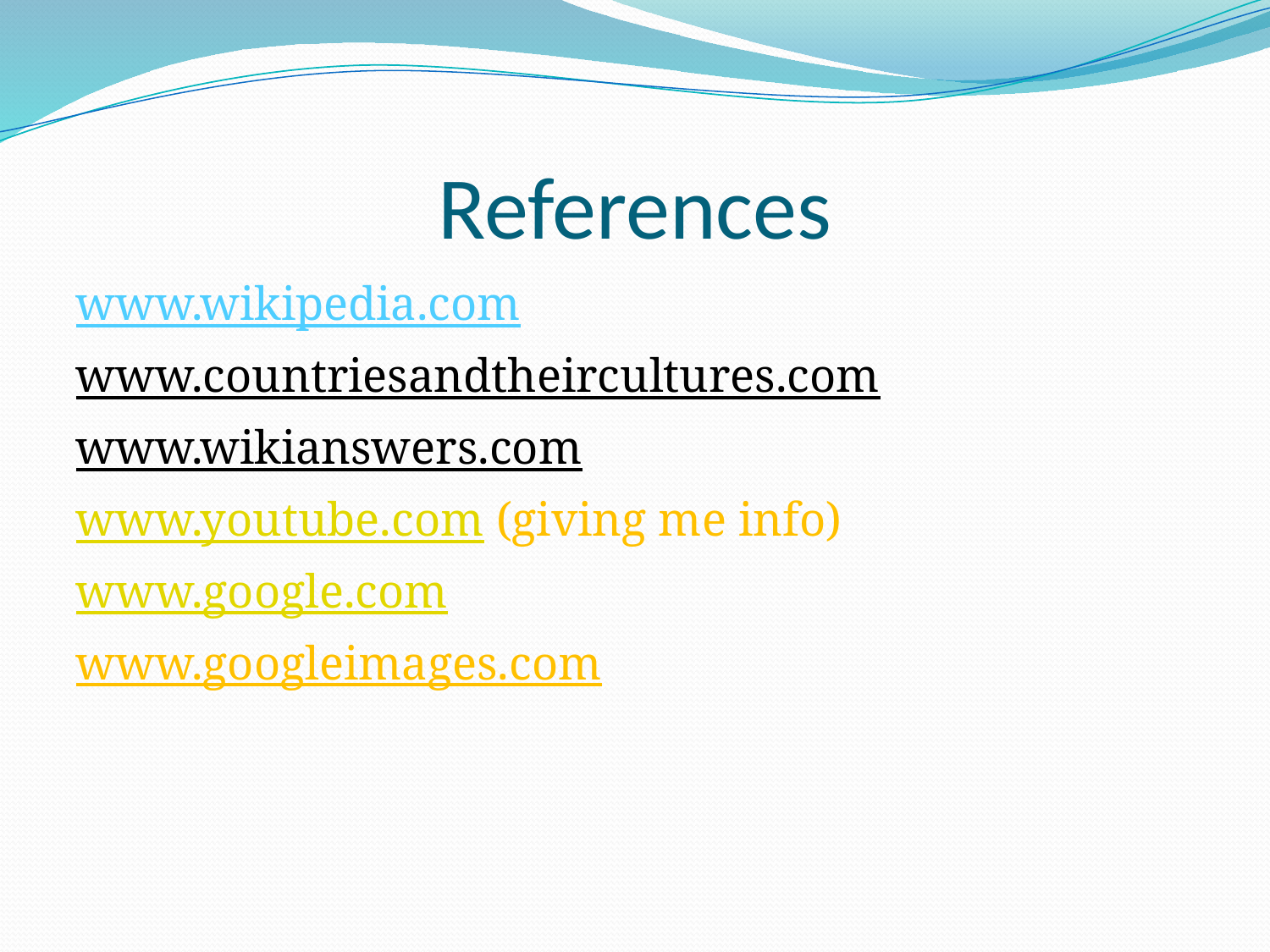

# References
www.wikipedia.com
www.countriesandtheircultures.com
www.wikianswers.com
www.youtube.com (giving me info)
www.google.com
www.googleimages.com